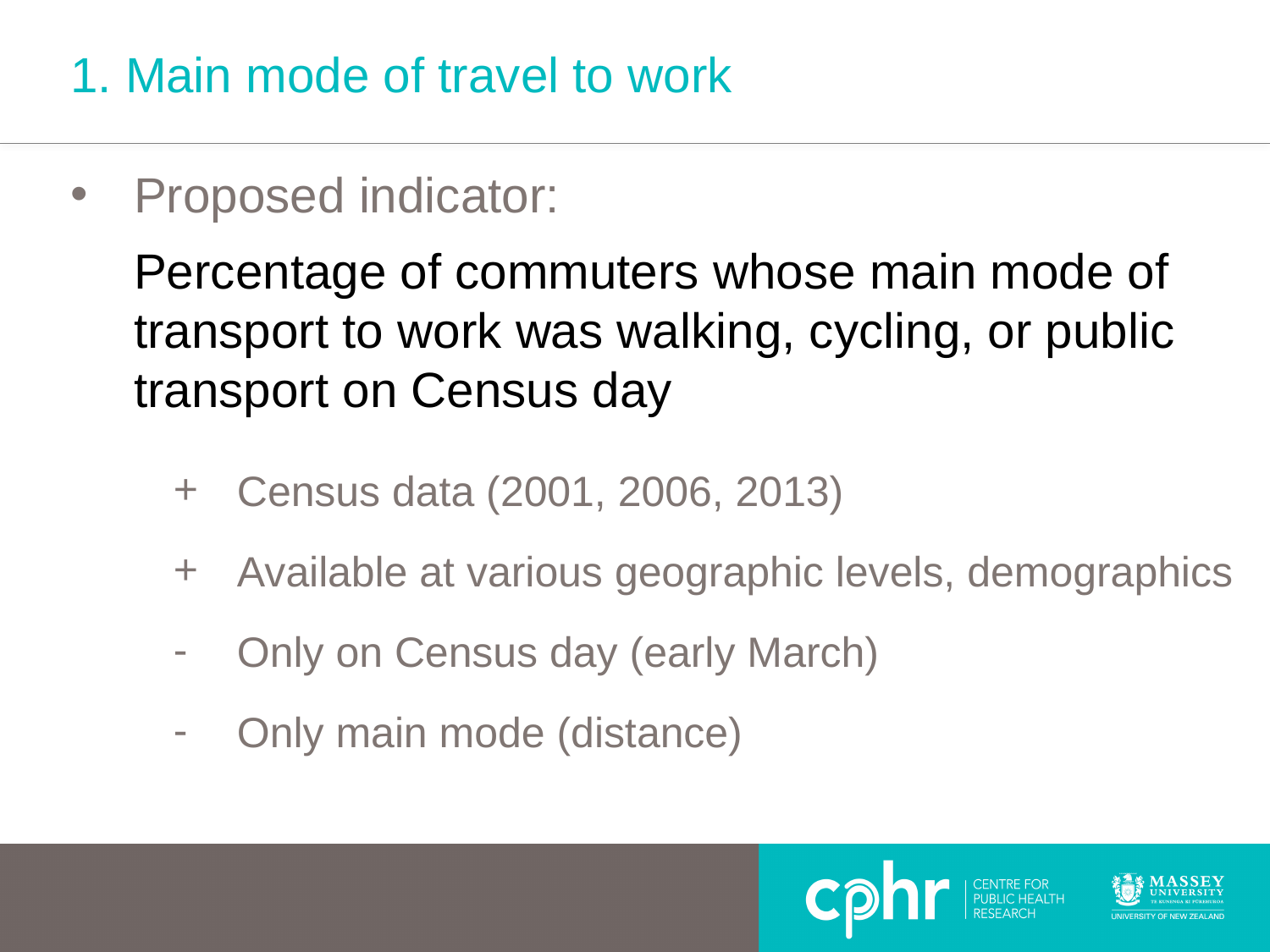

# 1. Main mode of travel to work
Proposed indicator:
Percentage of commuters whose main mode of transport to work was walking, cycling, or public transport on Census day
Census data (2001, 2006, 2013)
Available at various geographic levels, demographics
Only on Census day (early March)
Only main mode (distance)